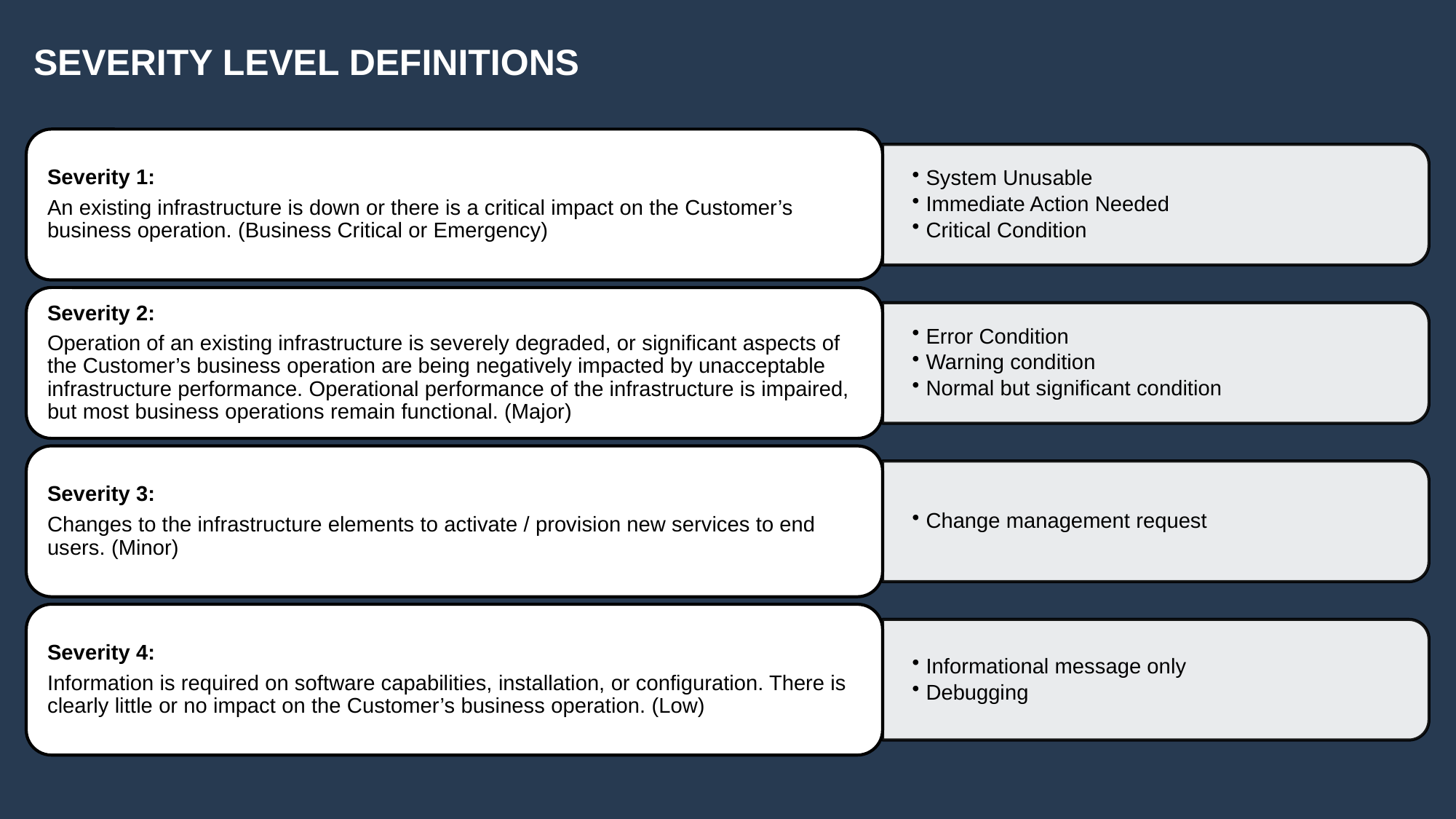

# Severity Level Definitions
System Unusable
Immediate Action Needed
Critical Condition
Severity 1:
An existing infrastructure is down or there is a critical impact on the Customer’s business operation. (Business Critical or Emergency)
Error Condition
Warning condition
Normal but significant condition
Severity 2:
Operation of an existing infrastructure is severely degraded, or significant aspects of the Customer’s business operation are being negatively impacted by unacceptable infrastructure performance. Operational performance of the infrastructure is impaired, but most business operations remain functional. (Major)
Change management request
Severity 3:
Changes to the infrastructure elements to activate / provision new services to end users. (Minor)
Informational message only
Debugging
Severity 4:
Information is required on software capabilities, installation, or configuration. There is clearly little or no impact on the Customer’s business operation. (Low)